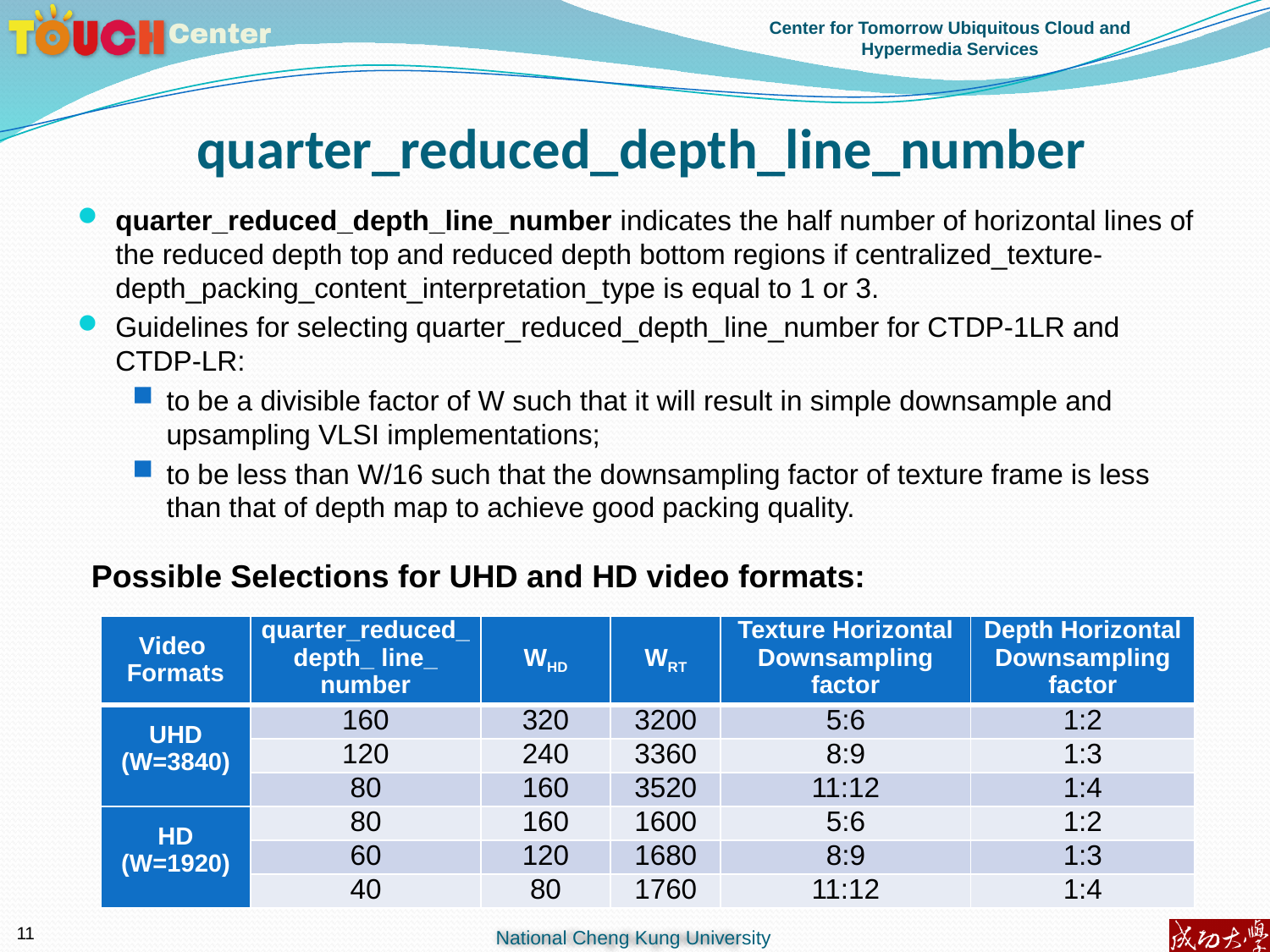

# quarter_reduced_depth_line_number
quarter_reduced_depth_line_number indicates the half number of horizontal lines of the reduced depth top and reduced depth bottom regions if centralized_texture-depth_packing_content_interpretation_type is equal to 1 or 3.
Guidelines for selecting quarter_reduced_depth_line_number for CTDP-1LR and CTDP-LR:
to be a divisible factor of W such that it will result in simple downsample and upsampling VLSI implementations;
to be less than W/16 such that the downsampling factor of texture frame is less than that of depth map to achieve good packing quality.
Possible Selections for UHD and HD video formats:
| Video Formats | quarter\_reduced\_ depth\_ line\_ number | WHD | WRT | Texture Horizontal Downsampling factor | Depth Horizontal Downsampling factor |
| --- | --- | --- | --- | --- | --- |
| UHD (W=3840) | 160 | 320 | 3200 | 5:6 | 1:2 |
|  | 120 | 240 | 3360 | 8:9 | 1:3 |
|  | 80 | 160 | 3520 | 11:12 | 1:4 |
| HD (W=1920) | 80 | 160 | 1600 | 5:6 | 1:2 |
|  | 60 | 120 | 1680 | 8:9 | 1:3 |
|  | 40 | 80 | 1760 | 11:12 | 1:4 |